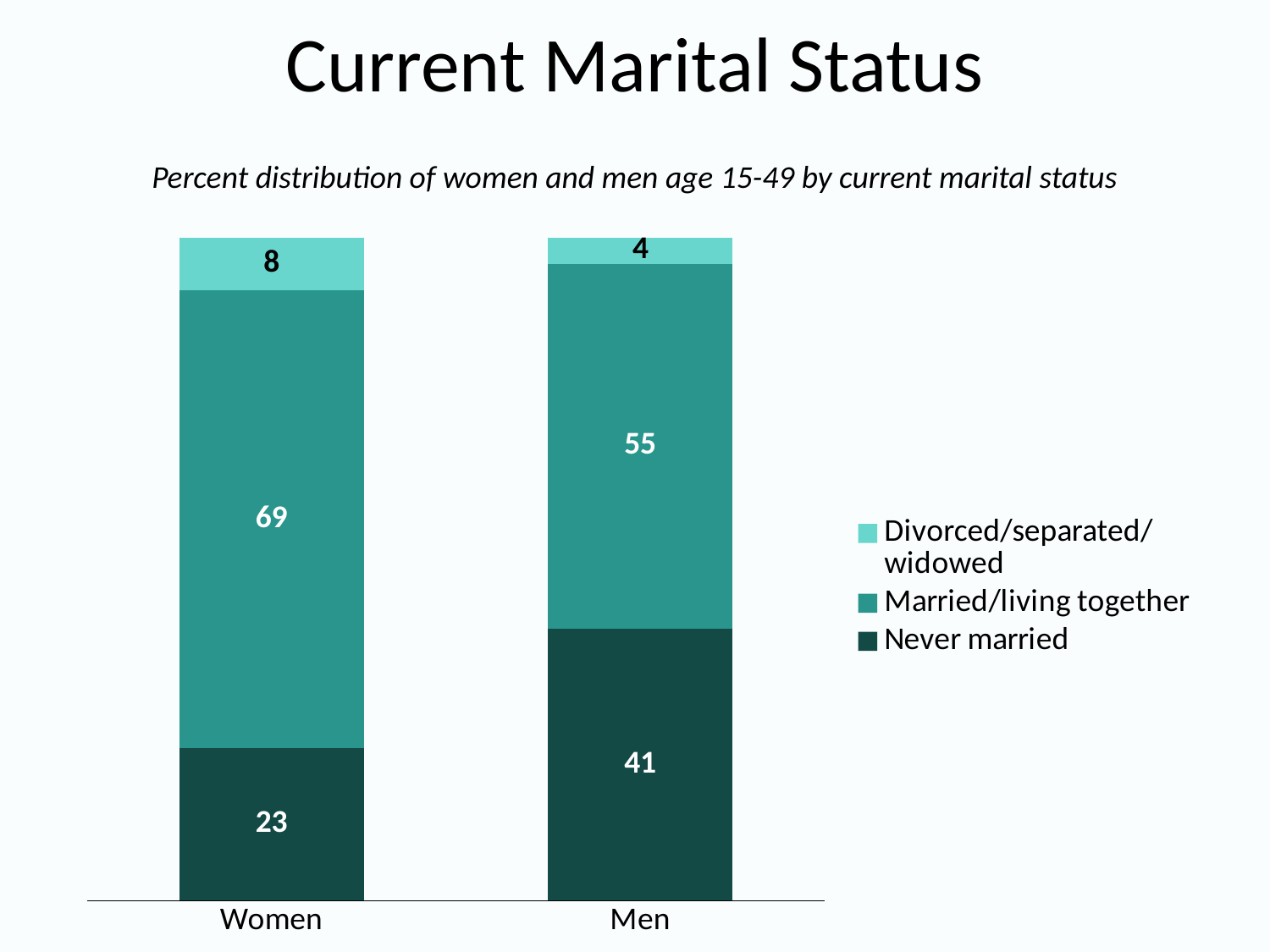

# Current Marital Status
Percent distribution of women and men age 15-49 by current marital status

### Chart

| Category | Never married | Married/living together | Divorced/separated/ widowed |
|---|---|---|---|
| Women | 23.0 | 69.0 | 8.0 |
| Men | 41.0 | 55.0 | 4.0 |